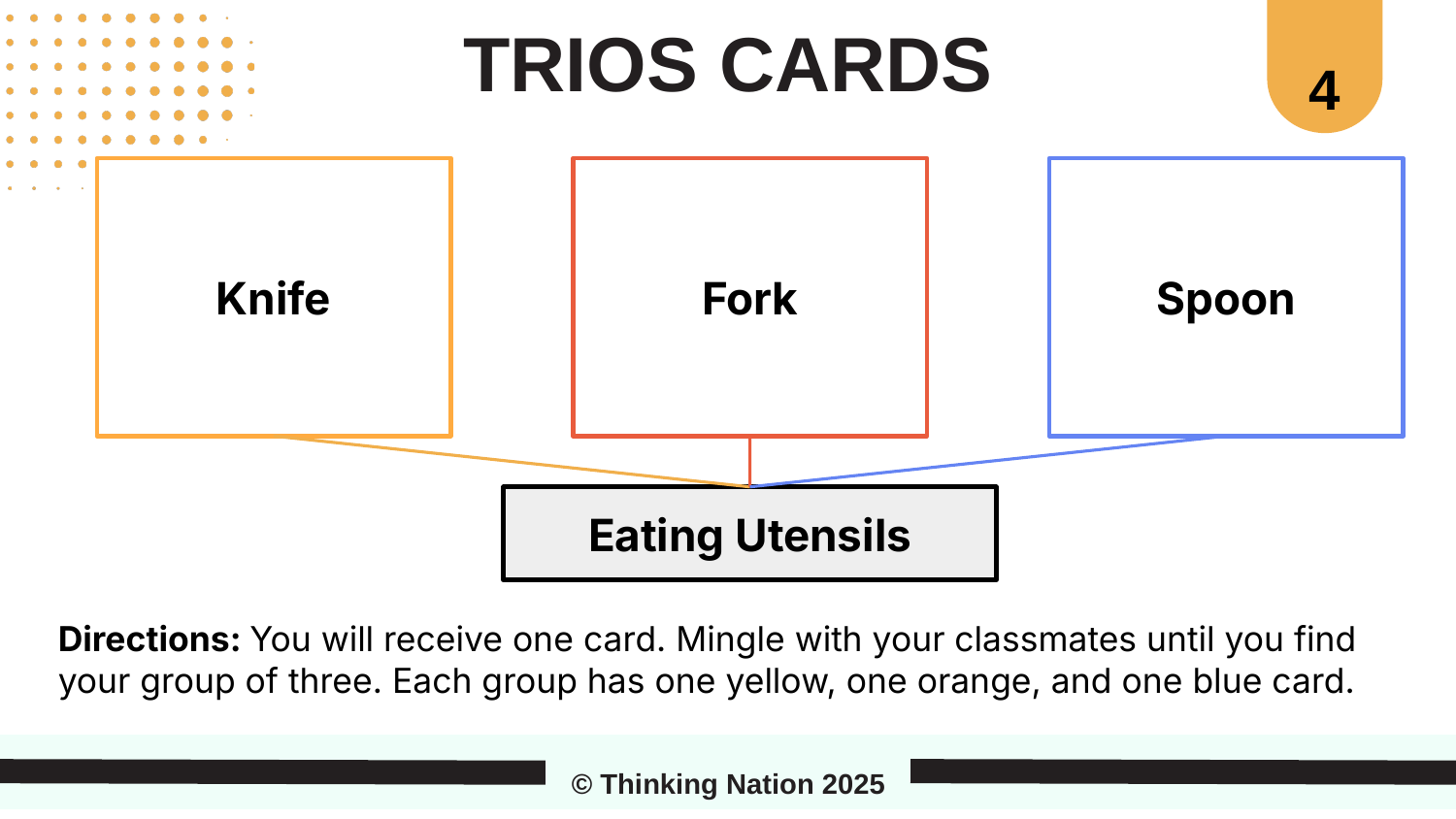

4
TRIOS CARDS
Knife
Fork
Spoon
Eating Utensils
Directions: You will receive one card. Mingle with your classmates until you find your group of three. Each group has one yellow, one orange, and one blue card.

© Thinking Nation 2025